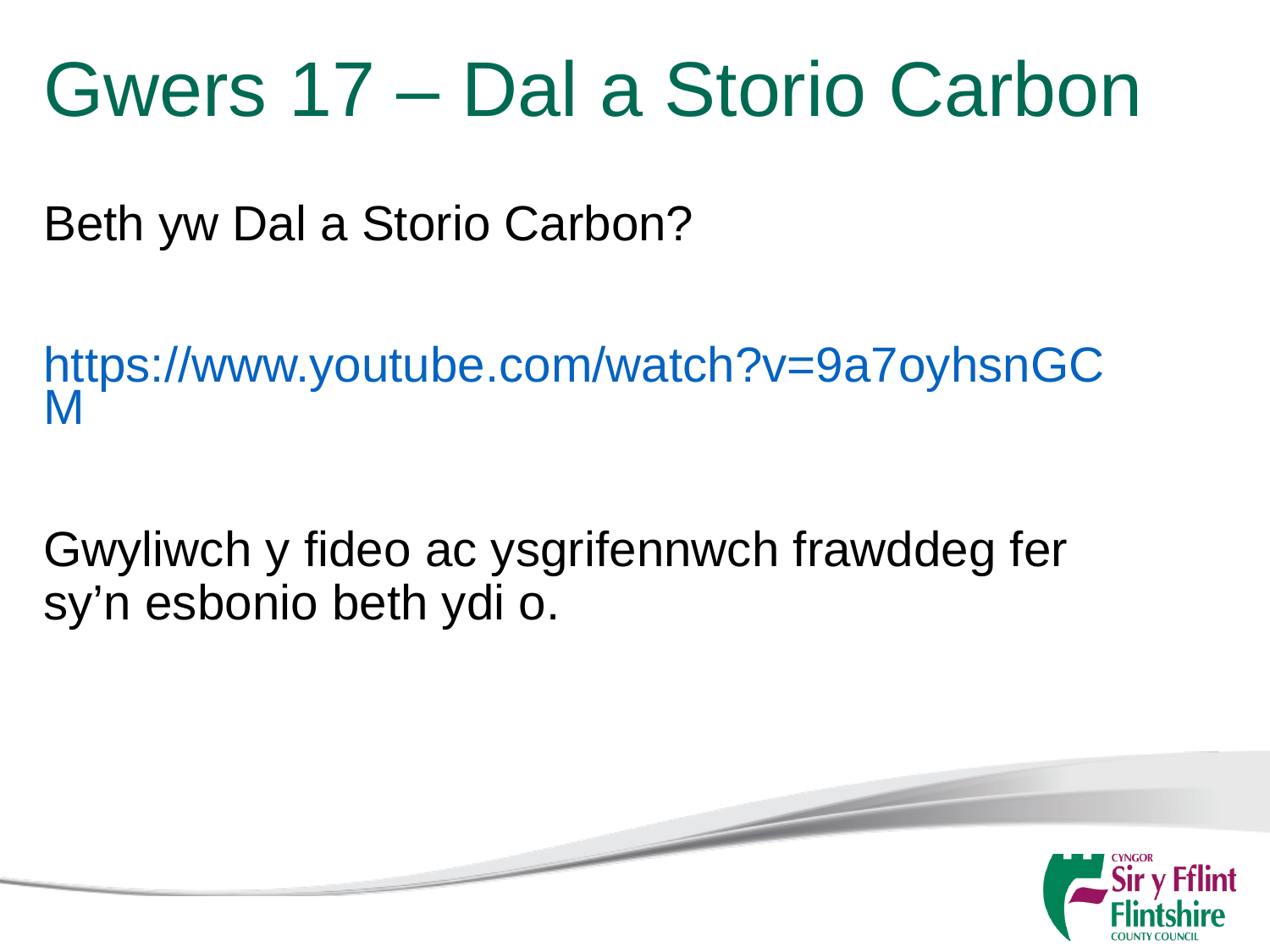

Gwers 17 – Dal a Storio Carbon
Beth yw Dal a Storio Carbon?

https://www.youtube.com/watch?v=9a7oyhsnGCM

Gwyliwch y fideo ac ysgrifennwch frawddeg fer sy’n esbonio beth ydi o.